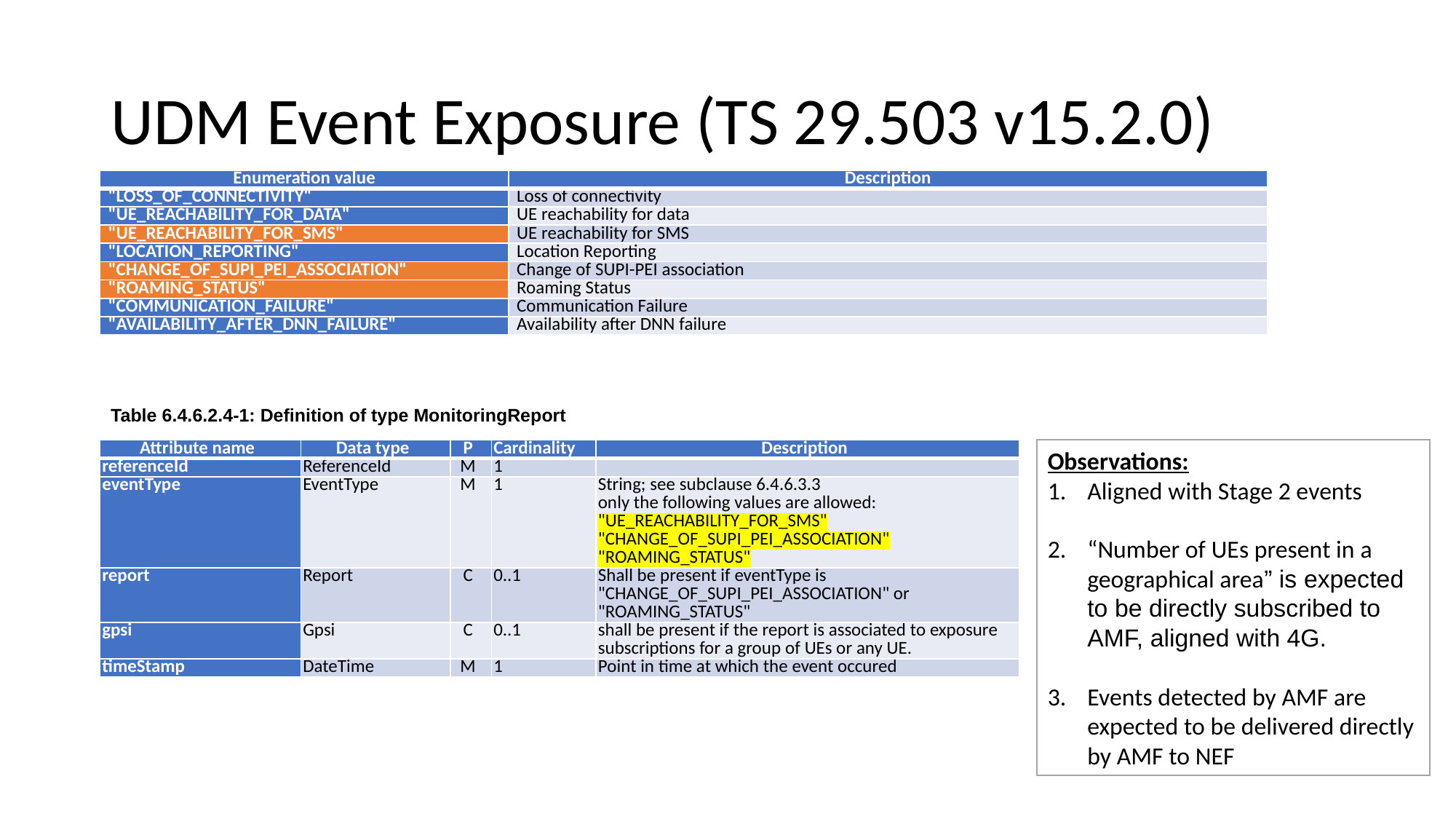

# UDM Event Exposure (TS 29.503 v15.2.0)
| Enumeration value | Description |
| --- | --- |
| "LOSS\_OF\_CONNECTIVITY" | Loss of connectivity |
| "UE\_REACHABILITY\_FOR\_DATA" | UE reachability for data |
| "UE\_REACHABILITY\_FOR\_SMS" | UE reachability for SMS |
| "LOCATION\_REPORTING" | Location Reporting |
| "CHANGE\_OF\_SUPI\_PEI\_ASSOCIATION" | Change of SUPI-PEI association |
| "ROAMING\_STATUS" | Roaming Status |
| "COMMUNICATION\_FAILURE" | Communication Failure |
| "AVAILABILITY\_AFTER\_DNN\_FAILURE" | Availability after DNN failure |
Table 6.4.6.2.4-1: Definition of type MonitoringReport

| Attribute name | Data type | P | Cardinality | Description |
| --- | --- | --- | --- | --- |
| referenceId | ReferenceId | M | 1 |  |
| eventType | EventType | M | 1 | String; see subclause 6.4.6.3.3 only the following values are allowed: "UE\_REACHABILITY\_FOR\_SMS" "CHANGE\_OF\_SUPI\_PEI\_ASSOCIATION" "ROAMING\_STATUS" |
| report | Report | C | 0..1 | Shall be present if eventType is "CHANGE\_OF\_SUPI\_PEI\_ASSOCIATION" or "ROAMING\_STATUS" |
| gpsi | Gpsi | C | 0..1 | shall be present if the report is associated to exposure subscriptions for a group of UEs or any UE. |
| timeStamp | DateTime | M | 1 | Point in time at which the event occured |
Observations:
Aligned with Stage 2 events

“Number of UEs present in a geographical area” is expected to be directly subscribed to AMF, aligned with 4G.

Events detected by AMF are expected to be delivered directly by AMF to NEF